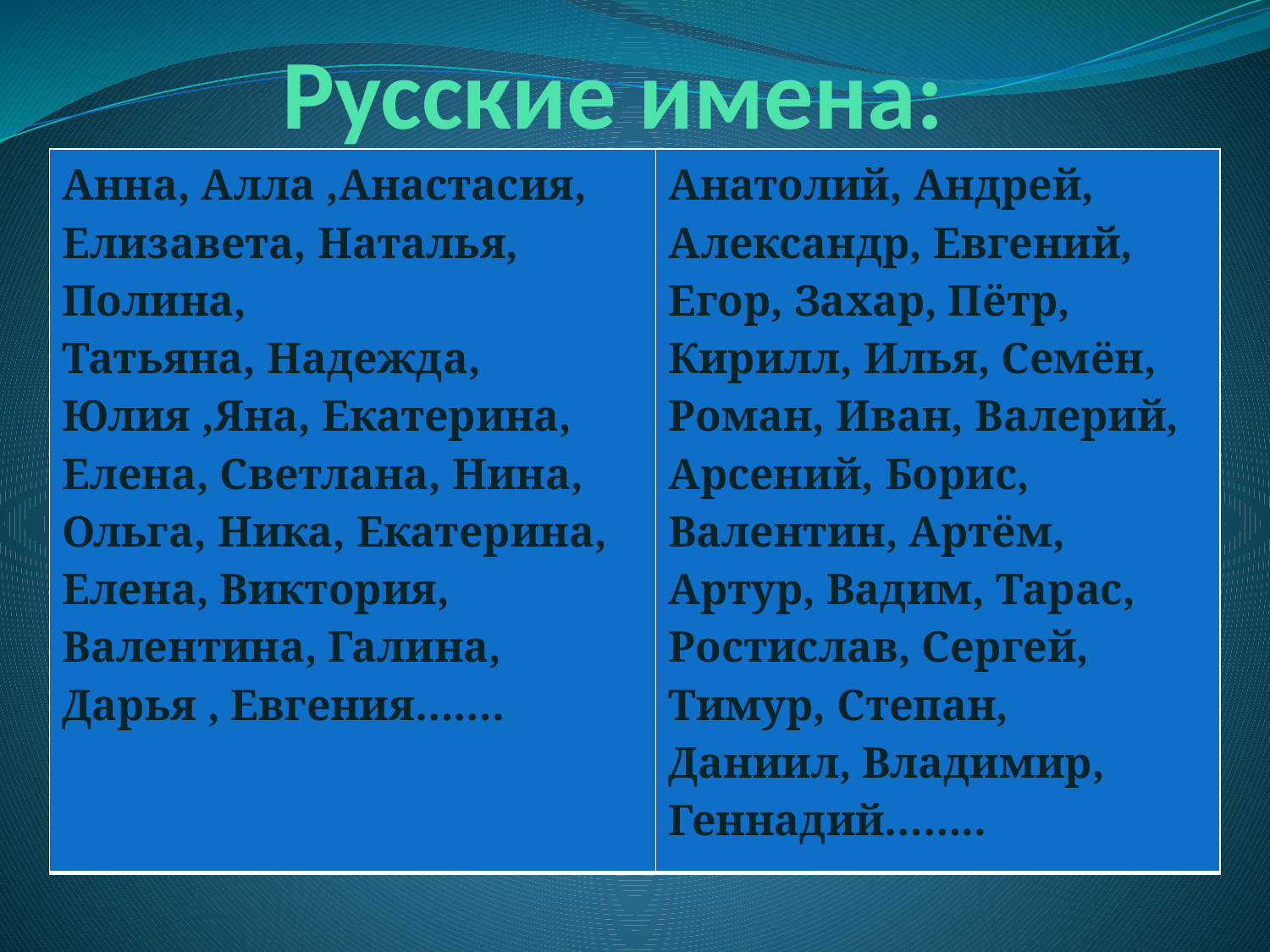

# Русские имена:
| Анна, Алла ,Анастасия, Елизавета, Наталья, Полина, Татьяна, Надежда, Юлия ,Яна, Екатерина, Елена, Светлана, Нина, Ольга, Ника, Екатерина, Елена, Виктория, Валентина, Галина, Дарья , Евгения……. | Анатолий, Андрей, Александр, Евгений, Егор, Захар, Пётр, Кирилл, Илья, Семён, Роман, Иван, Валерий, Арсений, Борис, Валентин, Артём, Артур, Вадим, Тарас, Ростислав, Сергей, Тимур, Степан, Даниил, Владимир, Геннадий…….. |
| --- | --- |